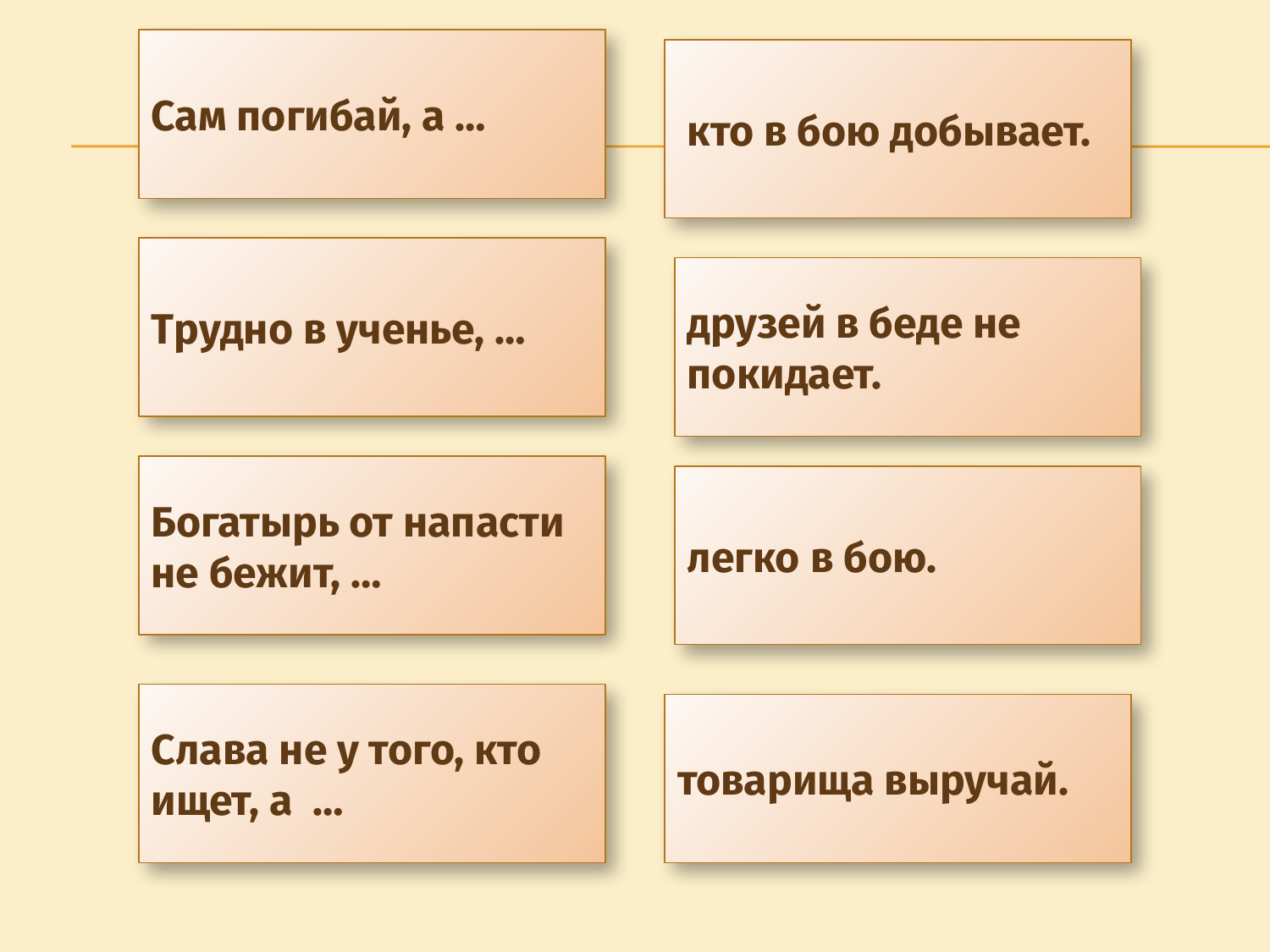

Сам погибай, а …
 кто в бою добывает.
Трудно в ученье, …
друзей в беде не покидает.
Богатырь от напасти не бежит, …
легко в бою.
Слава не у того, кто ищет, а  …
товарища выручай.